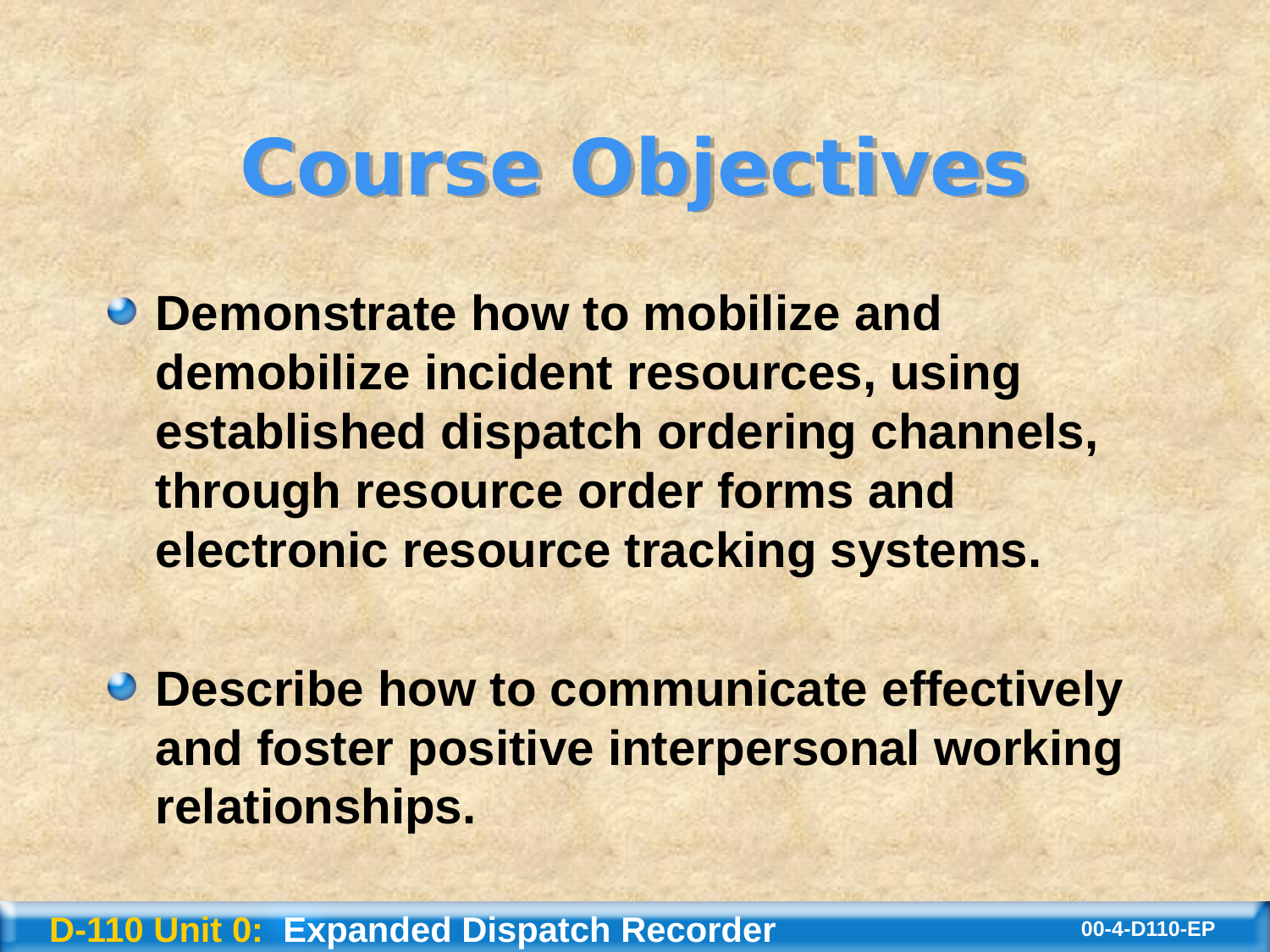

# Course Objectives
Demonstrate how to mobilize and demobilize incident resources, using established dispatch ordering channels, through resource order forms and electronic resource tracking systems.

Describe how to communicate effectively and foster positive interpersonal working relationships.
D-110 Unit 0:  Expanded Dispatch Recorder